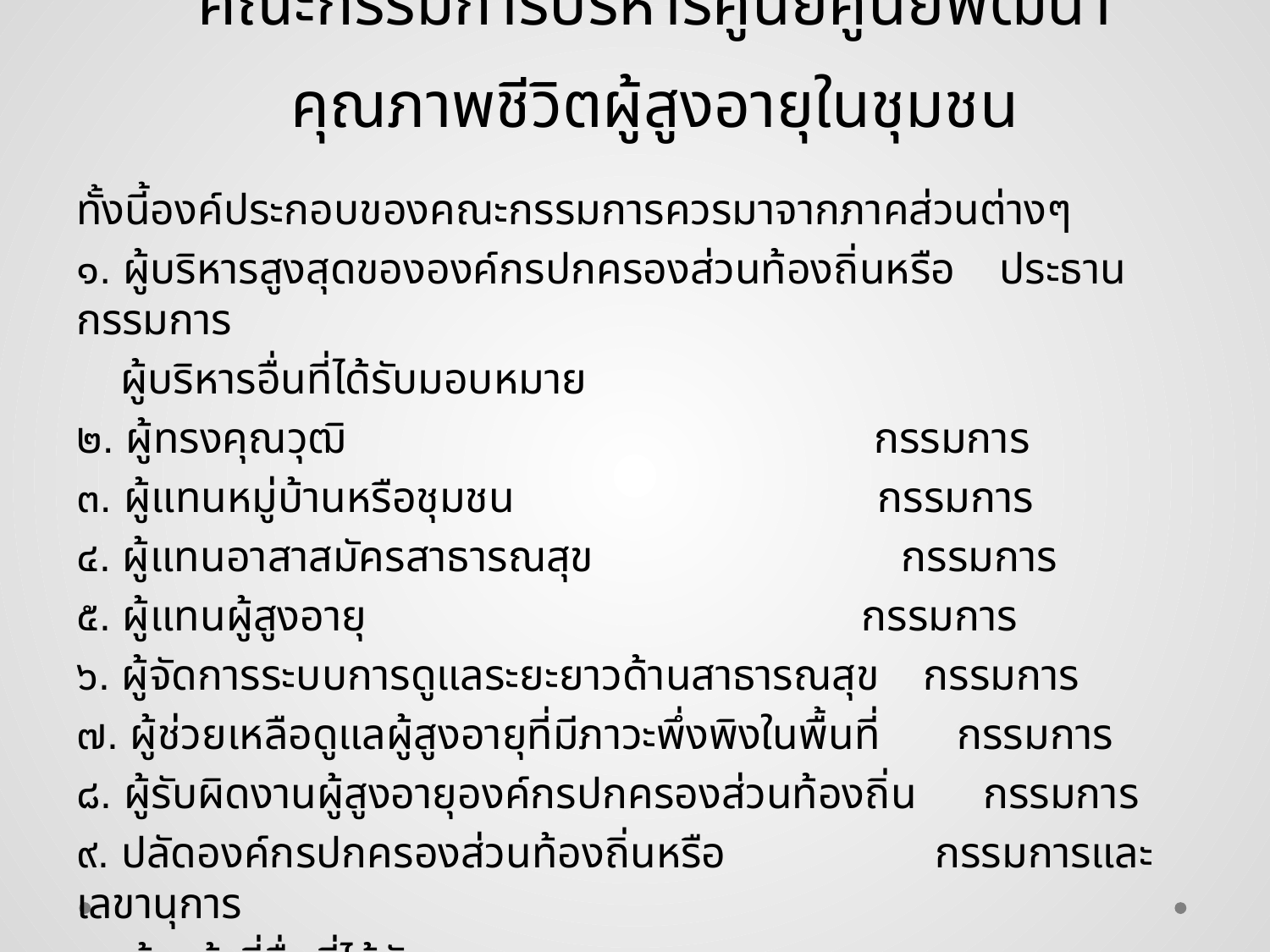

# คณะกรรมการบริหารศูนย์ศูนย์พัฒนาคุณภาพชีวิตผู้สูงอายุในชุมชน
ทั้งนี้องค์ประกอบของคณะกรรมการควรมาจากภาคส่วนต่างๆ
๑. ผู้บริหารสูงสุดขององค์กรปกครองส่วนท้องถิ่นหรือ    ประธานกรรมการ
    ผู้บริหารอื่นที่ได้รับมอบหมาย
๒. ผู้ทรงคุณวุฒิ                                                กรรมการ
๓. ผู้แทนหมู่บ้านหรือชุมชน                                 กรรมการ
๔. ผู้แทนอาสาสมัครสาธารณสุข                            กรรมการ
๕. ผู้แทนผู้สูงอายุ                                             กรรมการ
๖. ผู้จัดการระบบการดูแลระยะยาวด้านสาธารณสุข    กรรมการ
๗. ผู้ช่วยเหลือดูแลผู้สูงอายุที่มีภาวะพึ่งพิงในพื้นที่       กรรมการ
๘. ผู้รับผิดงานผู้สูงอายุองค์กรปกครองส่วนท้องถิ่น      กรรมการ
๙. ปลัดองค์กรปกครองส่วนท้องถิ่นหรือ                   กรรมการและเลขานุการ
    เจ้าหน้าที่อื่นที่ได้รับมอบหมาย